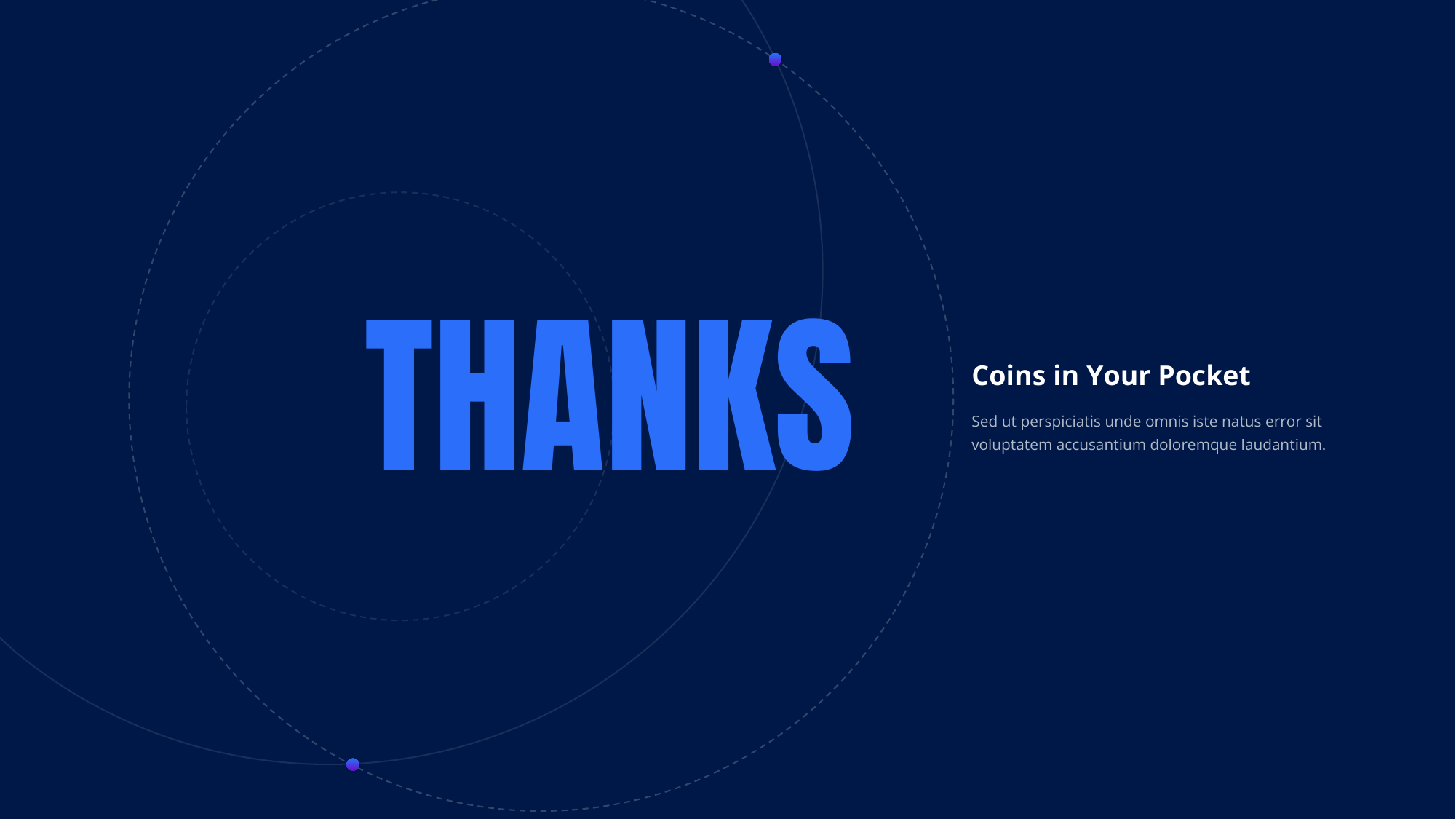

THANKS
Coins in Your Pocket
Sed ut perspiciatis unde omnis iste natus error sit voluptatem accusantium doloremque laudantium.